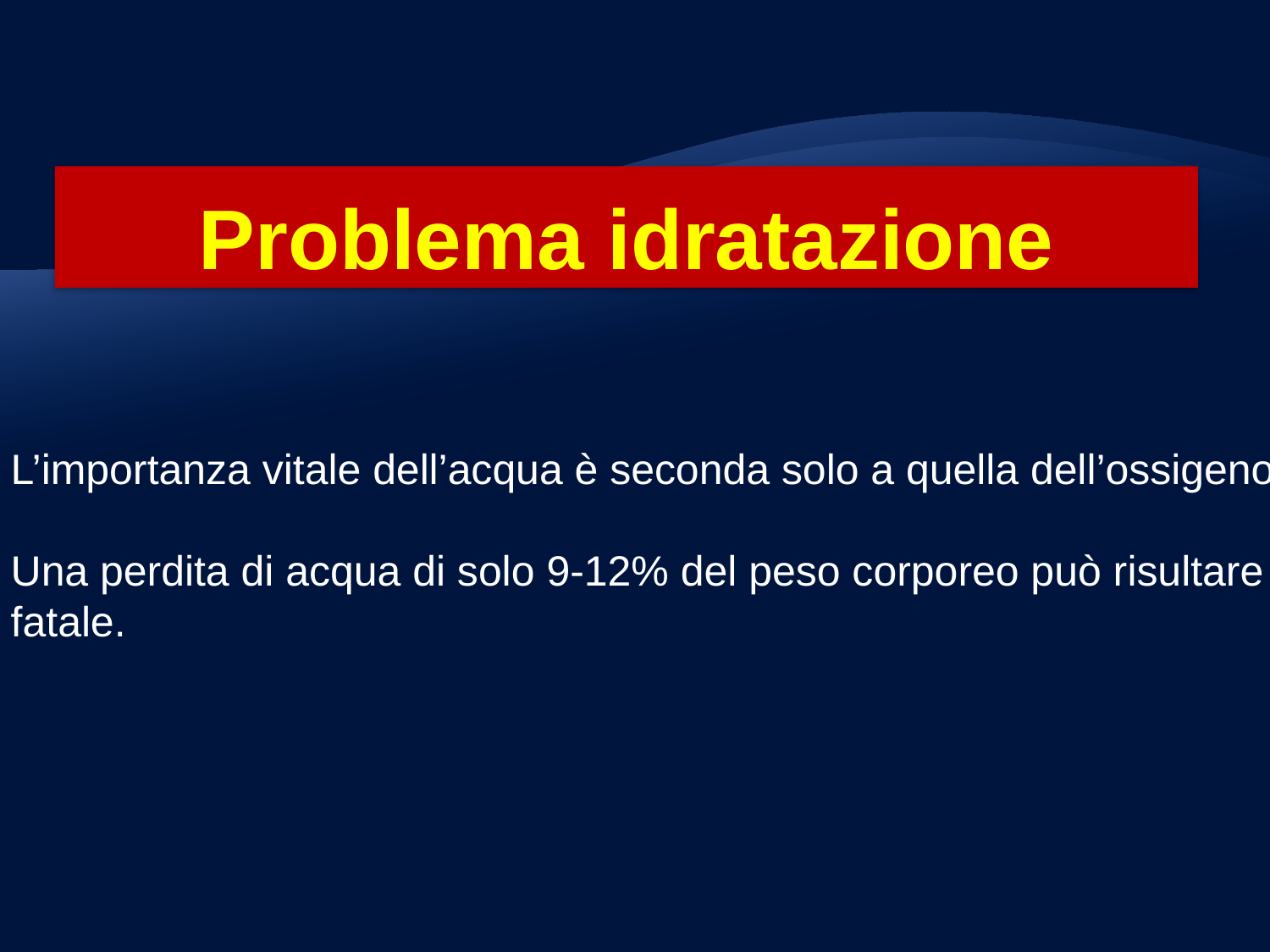

# Problema idratazione
L’importanza vitale dell’acqua è seconda solo a quella dell’ossigeno.

Una perdita di acqua di solo 9-12% del peso corporeo può risultare
fatale.